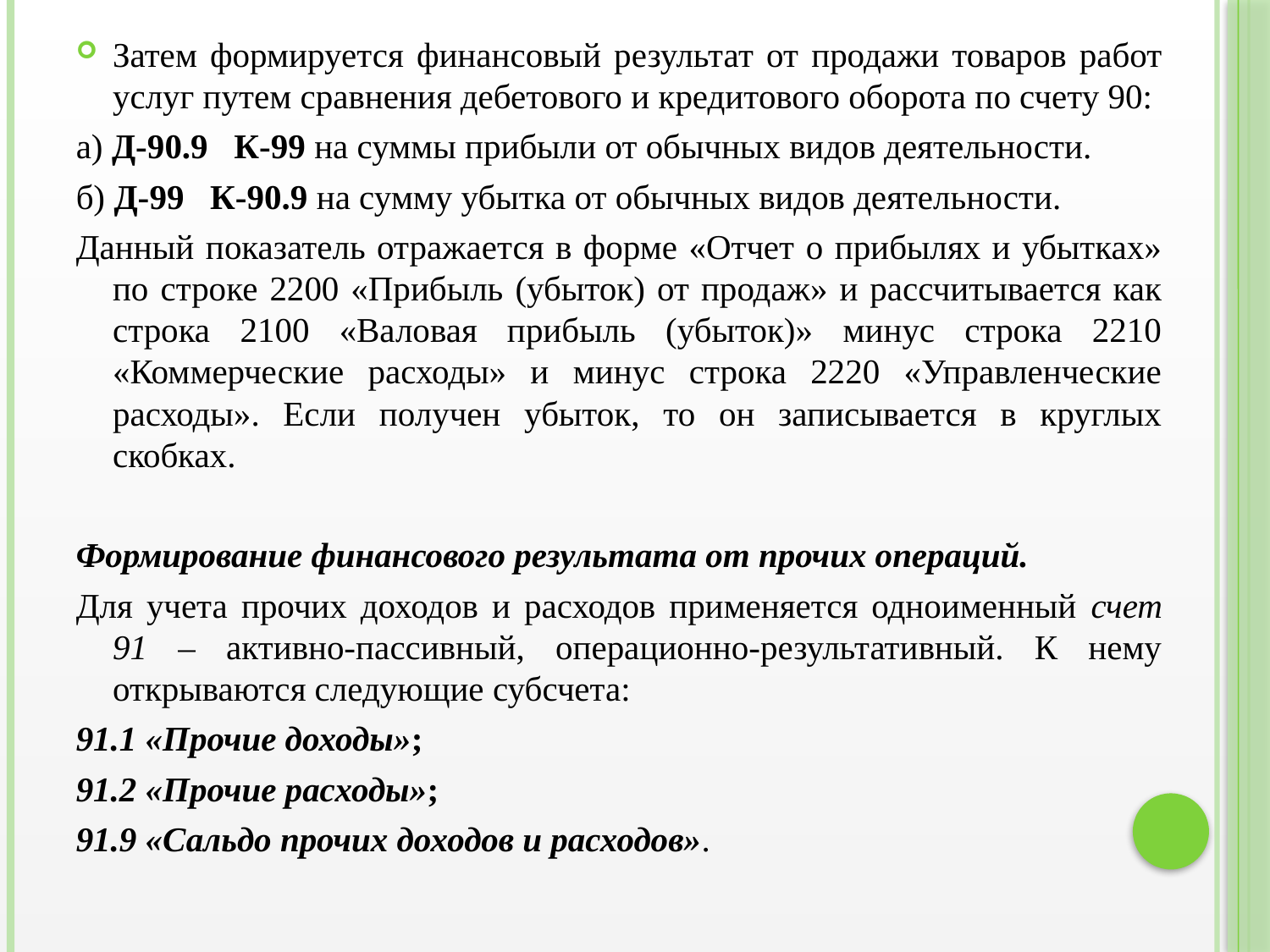

Затем формируется финансовый результат от продажи товаров работ услуг путем сравнения дебетового и кредитового оборота по счету 90:
а) Д-90.9   К-99 на суммы прибыли от обычных видов деятельности.
б) Д-99   К-90.9 на сумму убытка от обычных видов деятельности.
Данный показатель отражается в форме «Отчет о прибылях и убытках» по строке 2200 «Прибыль (убыток) от продаж» и рассчитывается как строка 2100 «Валовая прибыль (убыток)» минус строка 2210 «Коммерческие расходы» и минус строка 2220 «Управленческие расходы». Если получен убыток, то он записывается в круглых скобках.

Формирование финансового результата от прочих операций.
Для учета прочих доходов и расходов применяется одноименный счет 91 – активно-пассивный, операционно-результативный. К нему открываются следующие субсчета:
91.1 «Прочие доходы»;
91.2 «Прочие расходы»;
91.9 «Сальдо прочих доходов и расходов».